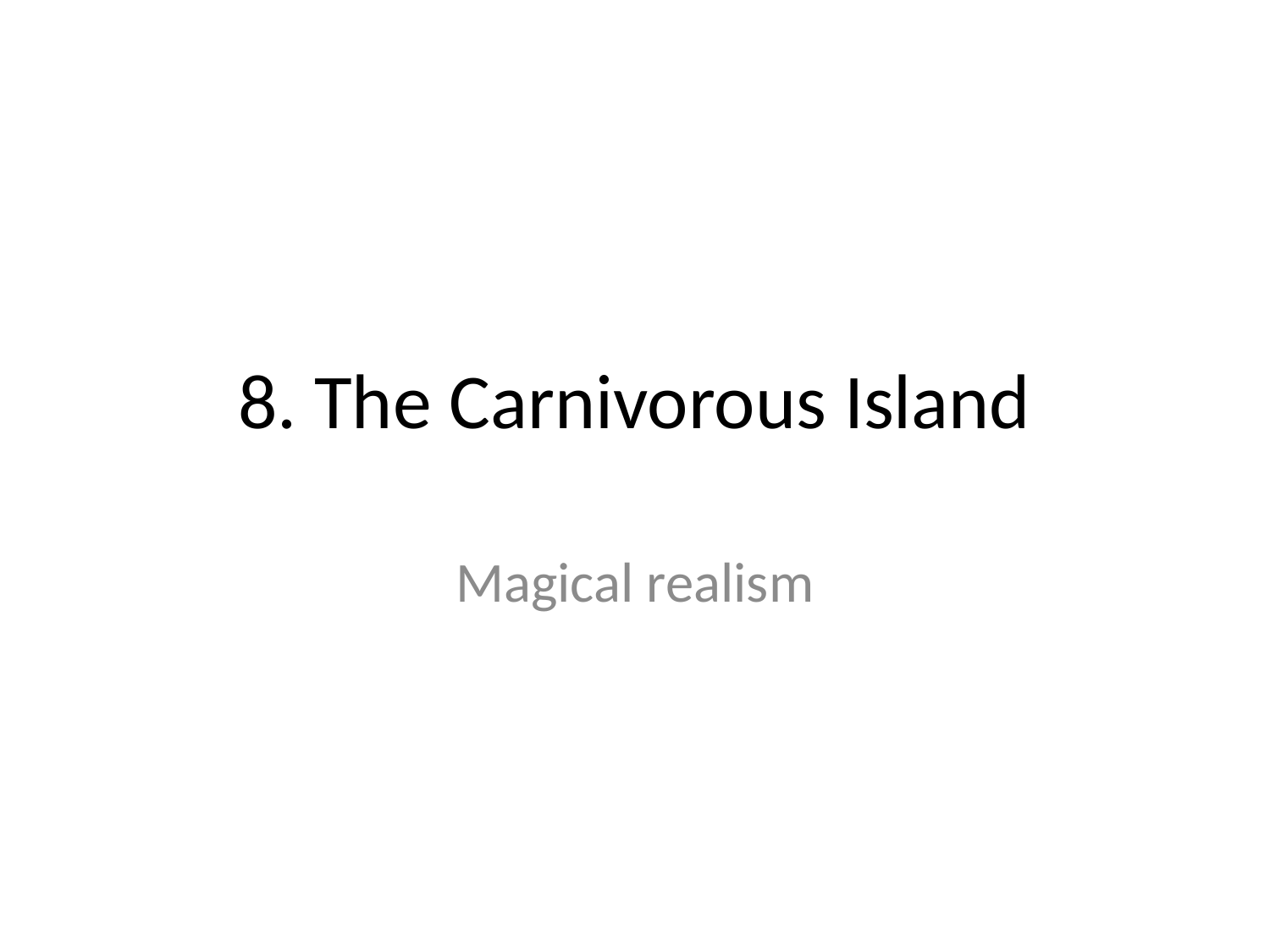

# 8. The Carnivorous Island
Magical realism